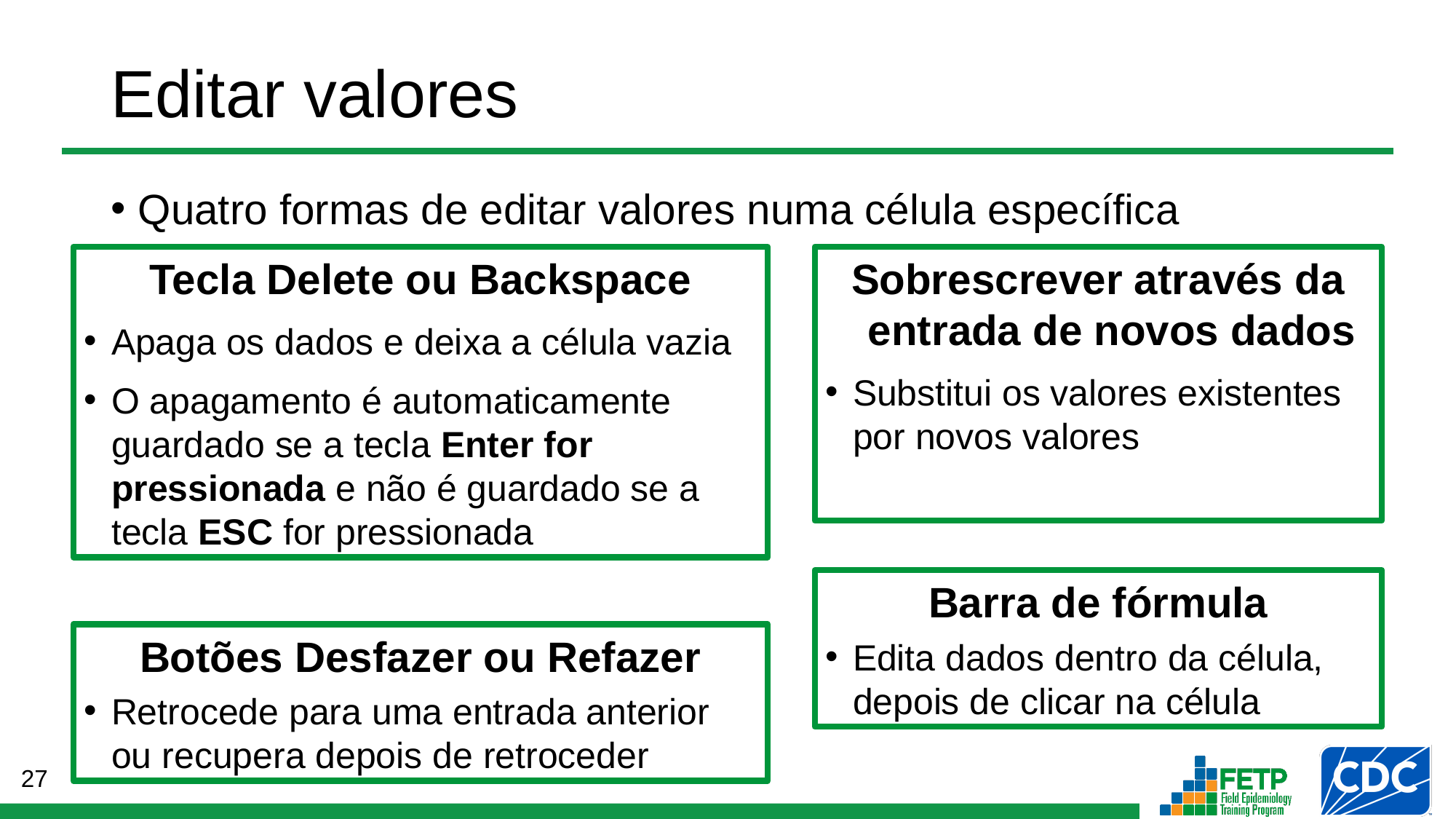

# Editar valores
Quatro formas de editar valores numa célula específica

Tecla Delete ou Backspace
Apaga os dados e deixa a célula vazia
O apagamento é automaticamente guardado se a tecla Enter for pressionada e não é guardado se a tecla ESC for pressionada
Sobrescrever através da entrada de novos dados
Substitui os valores existentes por novos valores

Barra de fórmula
Edita dados dentro da célula, depois de clicar na célula
Botões Desfazer ou Refazer
Retrocede para uma entrada anterior ou recupera depois de retroceder